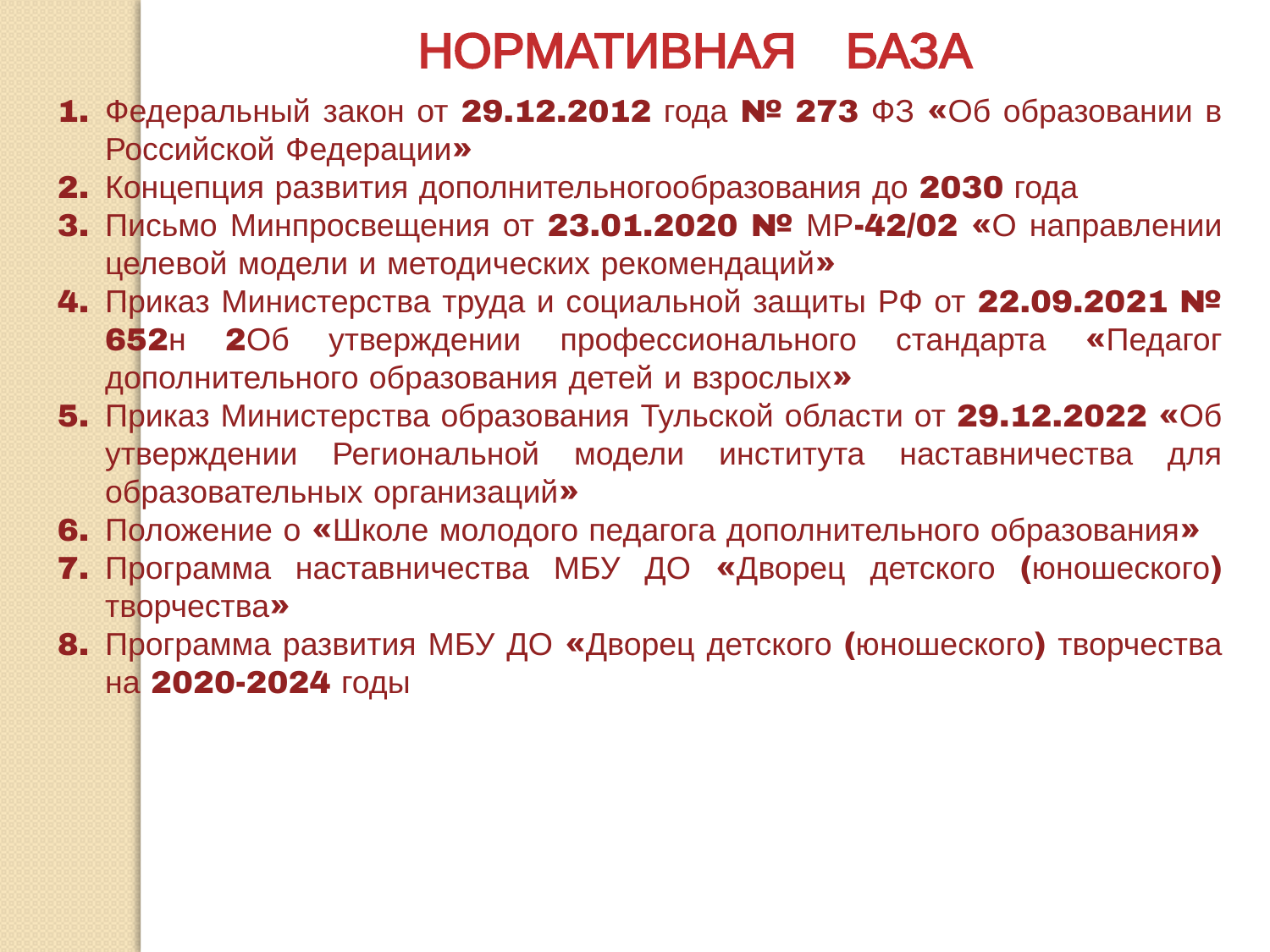

НОРМАТИВНАЯ   БАЗА
Федеральный закон от 29.12.2012 года № 273 ФЗ «Об образовании в Российской Федерации»
Концепция развития дополнительногообразования до 2030 года
Письмо Минпросвещения от 23.01.2020 № МР-42/02 «О направлении целевой модели и методических рекомендаций»
Приказ Министерства труда и социальной защиты РФ от 22.09.2021 № 652н 2Об утверждении профессионального стандарта «Педагог дополнительного образования детей и взрослых»
Приказ Министерства образования Тульской области от 29.12.2022 «Об утверждении Региональной модели института наставничества для образовательных организаций»
Положение о «Школе молодого педагога дополнительного образования»
Программа наставничества МБУ ДО «Дворец детского (юношеского) творчества»
Программа развития МБУ ДО «Дворец детского (юношеского) творчества на 2020-2024 годы